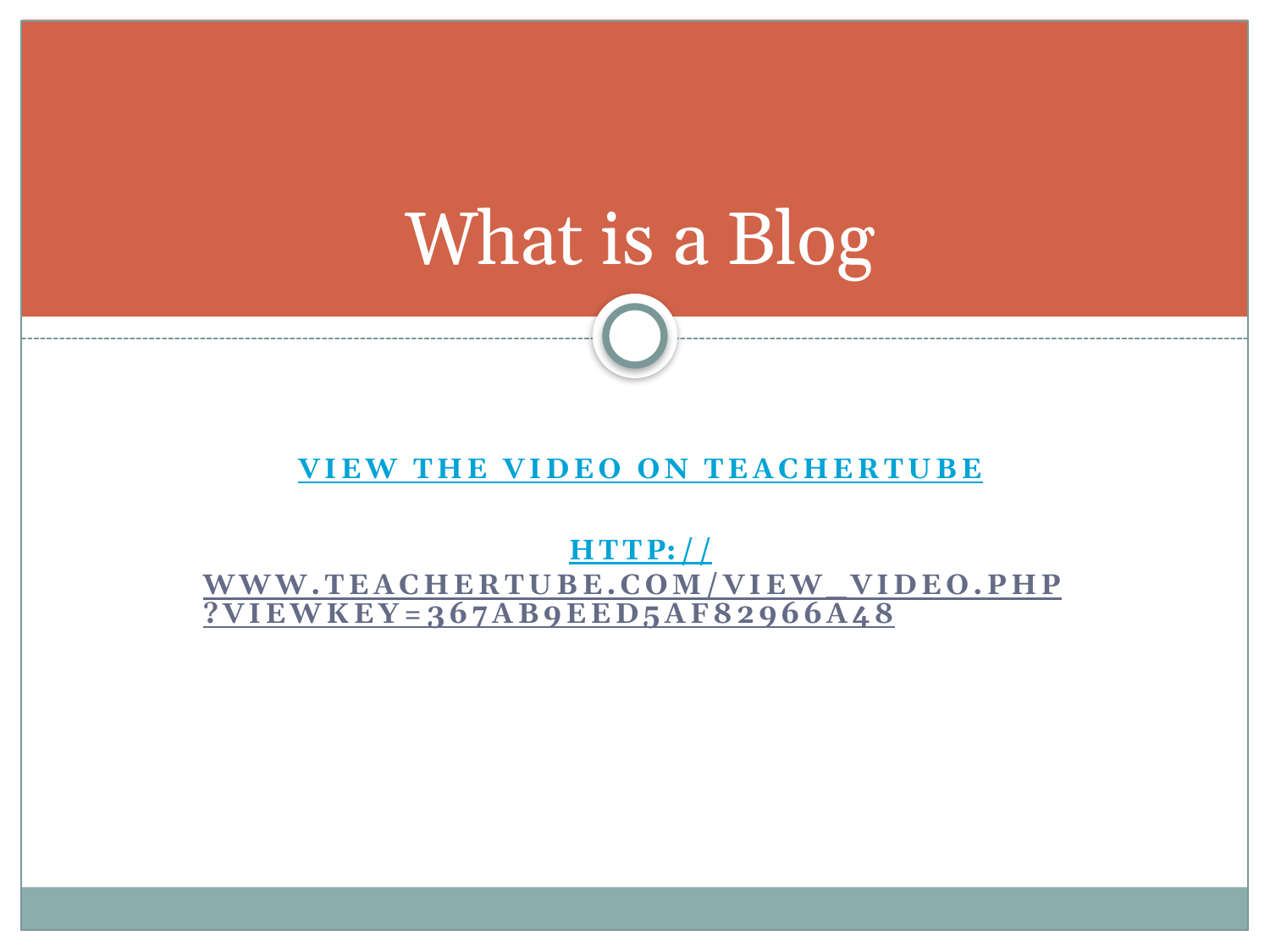

# What is a Blog
VIEW THE VIDEO ON TEACHERTUBE

http://www.teachertube.com/view_video.php?viewkey=367ab9eed5af82966a48